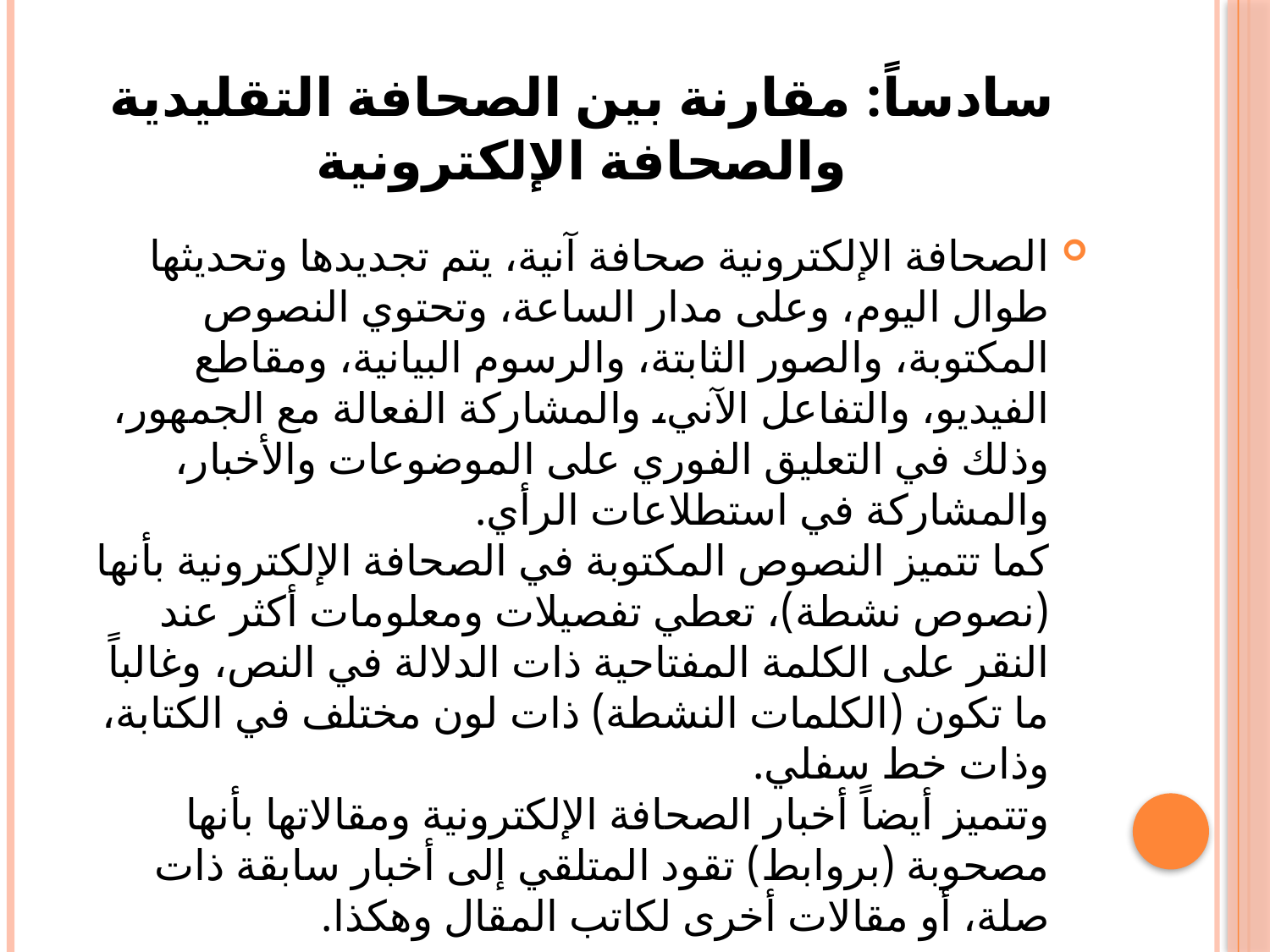

# سادساً: مقارنة بين الصحافة التقليدية والصحافة الإلكترونية
الصحافة الإلكترونية صحافة آنية، يتم تجديدها وتحديثها طوال اليوم، وعلى مدار الساعة، وتحتوي النصوص المكتوبة، والصور الثابتة، والرسوم البيانية، ومقاطع الفيديو، والتفاعل الآني، والمشاركة الفعالة مع الجمهور، وذلك في التعليق الفوري على الموضوعات والأخبار، والمشاركة في استطلاعات الرأي. 
كما تتميز النصوص المكتوبة في الصحافة الإلكترونية بأنها (نصوص نشطة)، تعطي تفصيلات ومعلومات أكثر عند النقر على الكلمة المفتاحية ذات الدلالة في النص، وغالباً ما تكون (الكلمات النشطة) ذات لون مختلف في الكتابة، وذات خط سفلي. 
وتتميز أيضاً أخبار الصحافة الإلكترونية ومقالاتها بأنها مصحوبة (بروابط) تقود المتلقي إلى أخبار سابقة ذات صلة، أو مقالات أخرى لكاتب المقال وهكذا.